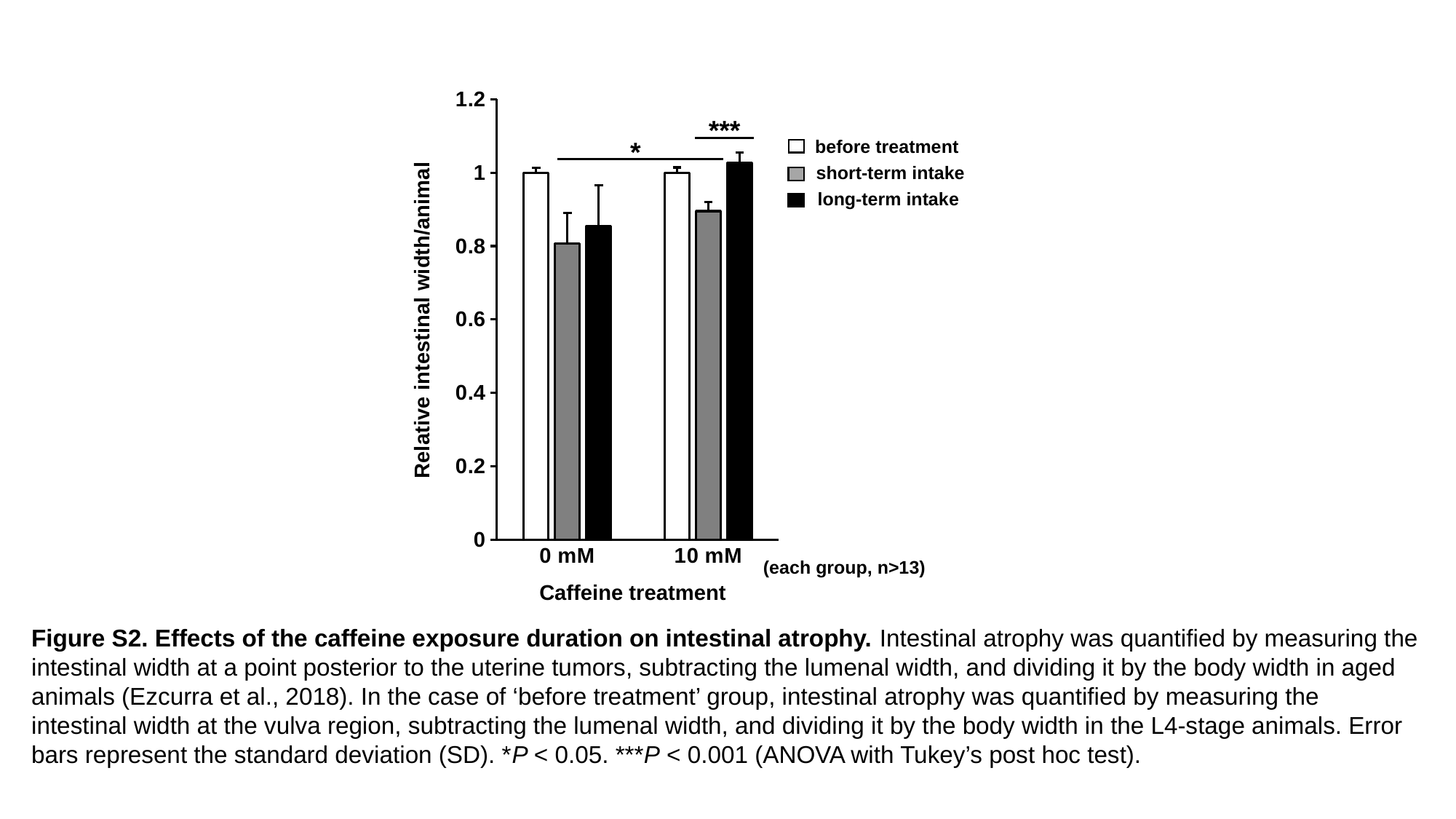

### Chart

| Category | before treatment | short-term intake | long-term intake |
|---|---|---|---|
| 0 mM | 1.0 | 0.80756515384615 | 0.8540146900145487 |
| 10 mM | 1.0 | 0.895288284615385 | 1.0277379656850014 |
***
*
before treatment

short-term intake

long-term intake

Relative intestinal width/animal
(each group, n>13)
Caffeine treatment
Figure S2. Effects of the caffeine exposure duration on intestinal atrophy. Intestinal atrophy was quantified by measuring the intestinal width at a point posterior to the uterine tumors, subtracting the lumenal width, and dividing it by the body width in aged animals (Ezcurra et al., 2018). In the case of ‘before treatment’ group, intestinal atrophy was quantified by measuring the intestinal width at the vulva region, subtracting the lumenal width, and dividing it by the body width in the L4-stage animals. Error bars represent the standard deviation (SD). *P < 0.05. ***P < 0.001 (ANOVA with Tukey’s post hoc test).